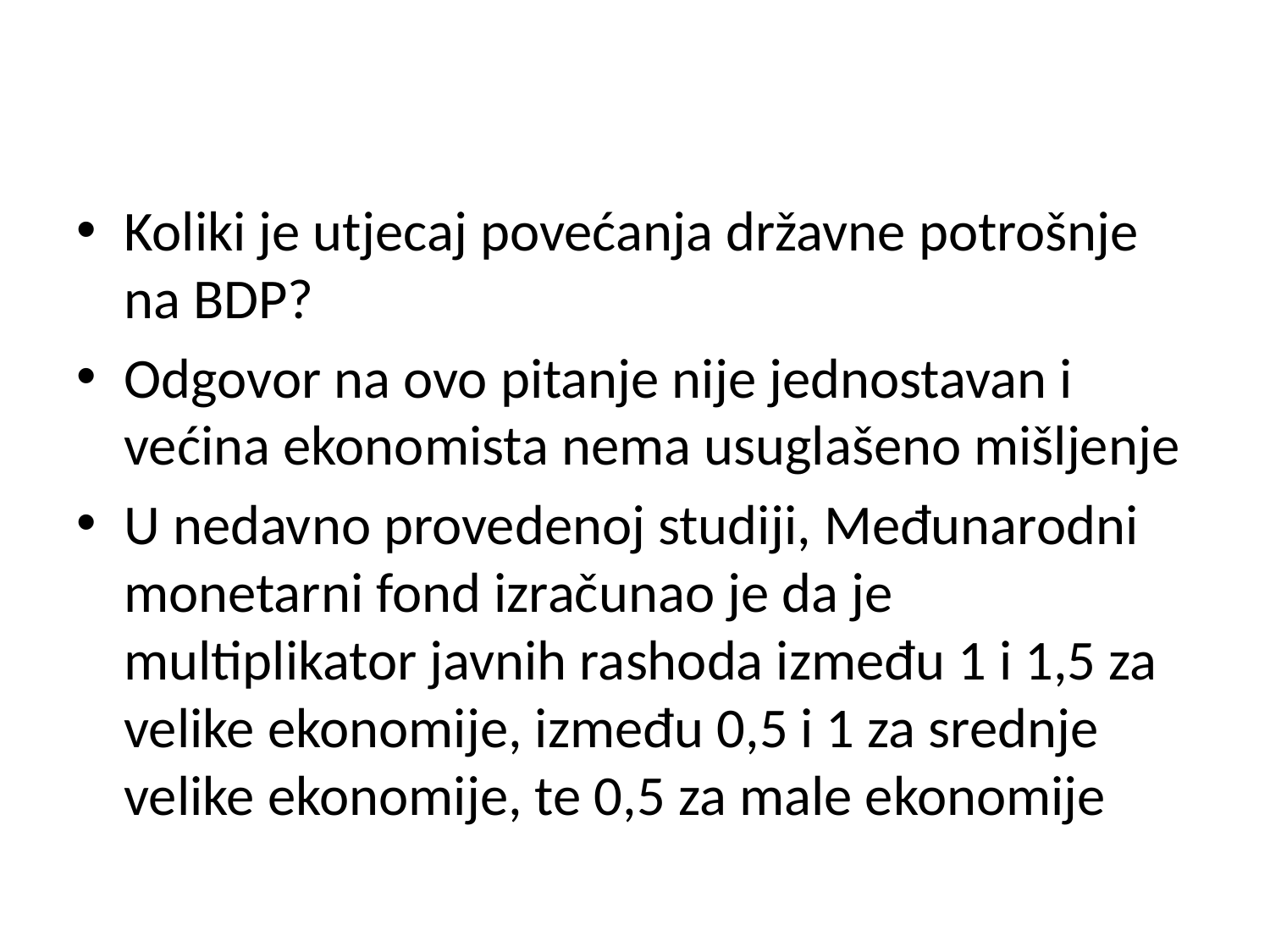

Koliki je utjecaj povećanja državne potrošnje na BDP?
Odgovor na ovo pitanje nije jednostavan i većina ekonomista nema usuglašeno mišljenje
U nedavno provedenoj studiji, Međunarodni monetarni fond izračunao je da je multiplikator javnih rashoda između 1 i 1,5 za velike ekonomije, između 0,5 i 1 za srednje velike ekonomije, te 0,5 za male ekonomije